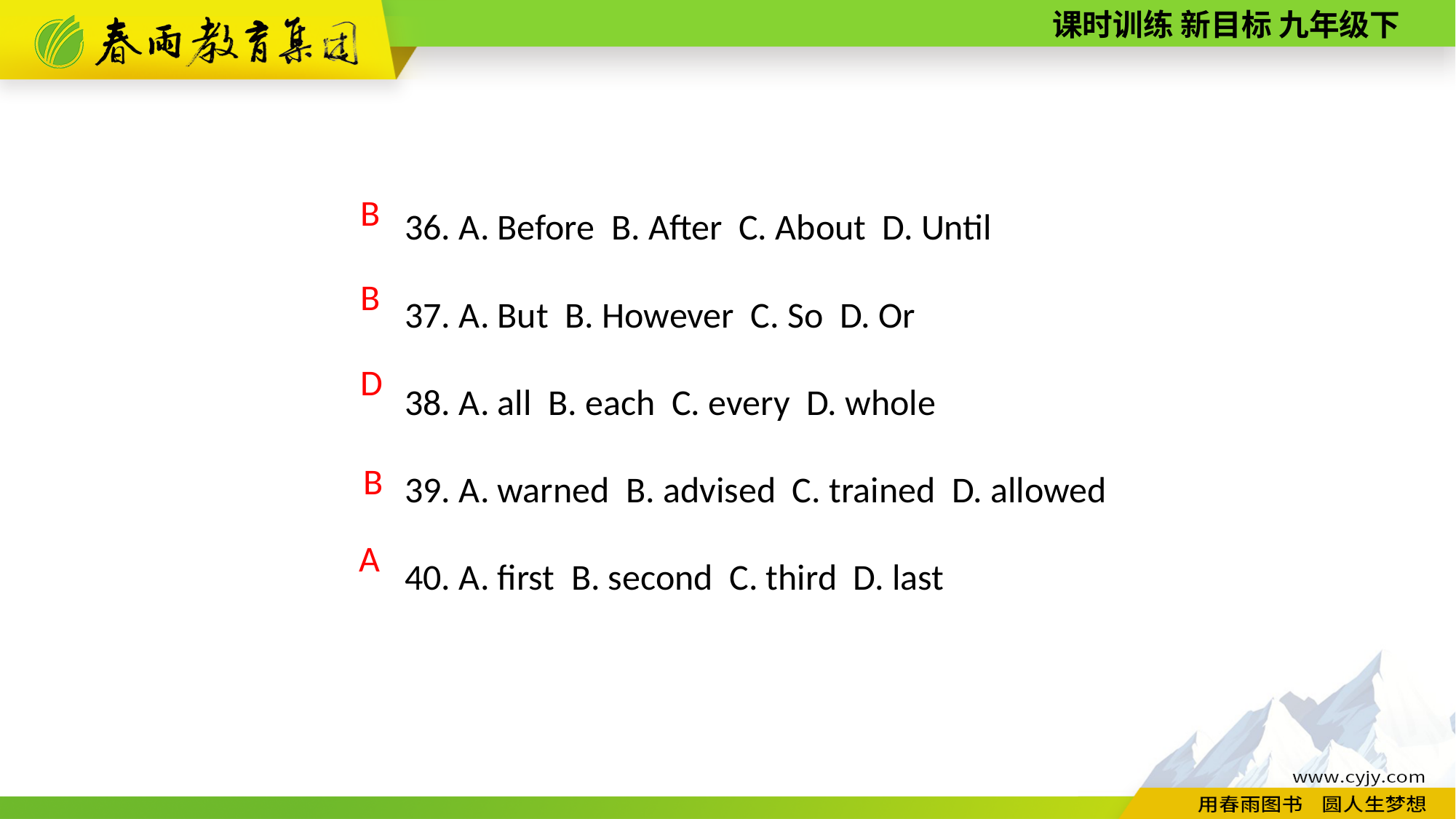

36. A. Before  B. After  C. About  D. Until
37. A. But  B. However  C. So  D. Or
38. A. all  B. each  C. every  D. whole
39. A. warned  B. advised  C. trained  D. allowed
40. A. first  B. second  C. third  D. last
B
B
D
B
A